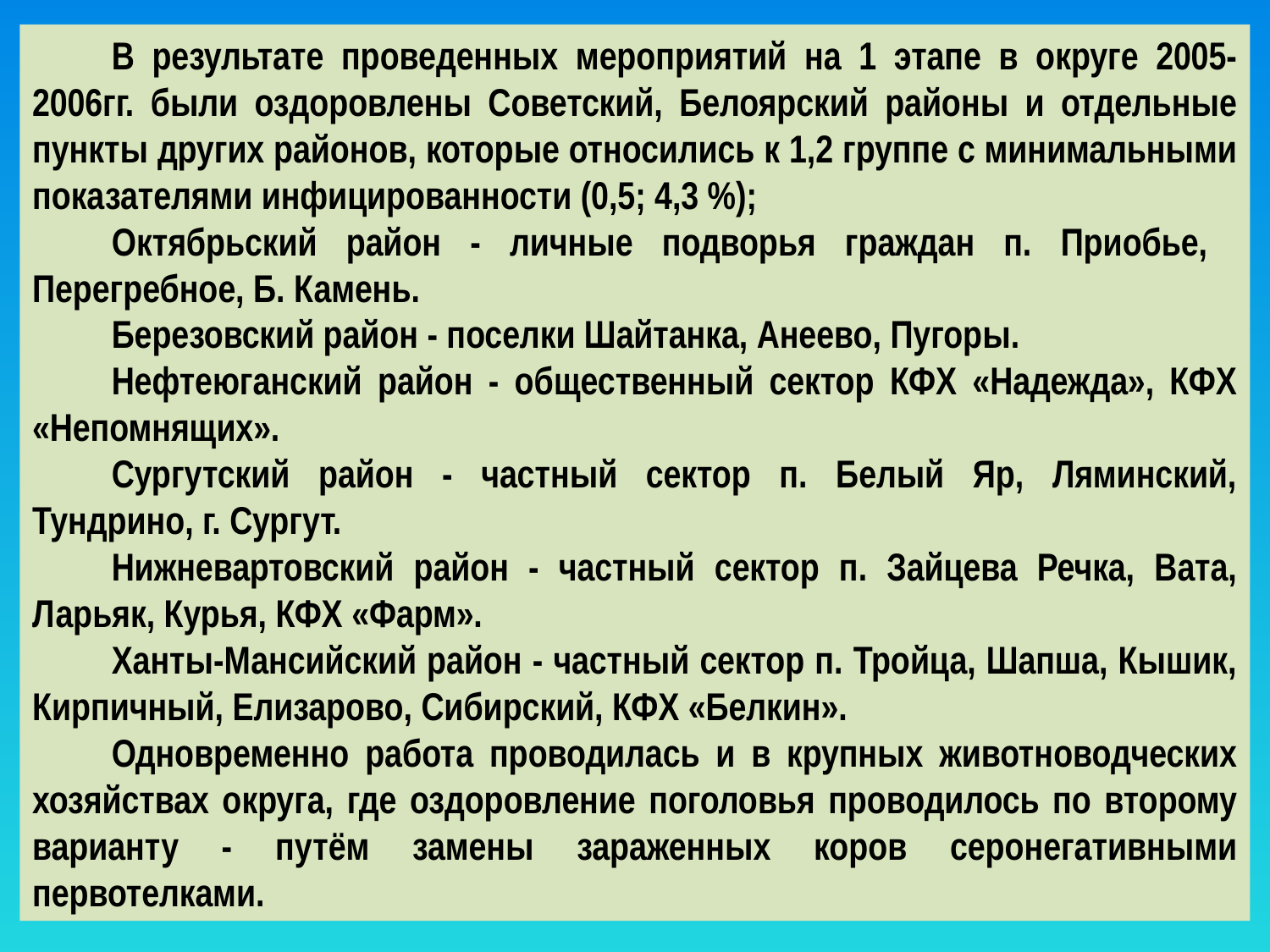

В результате проведенных мероприятий на 1 этапе в округе 2005-2006гг. были оздоровлены Советский, Белоярский районы и отдельные пункты других районов, которые относились к 1,2 группе с минимальными показателями инфицированности (0,5; 4,3 %);
Октябрьский район - личные подворья граждан п. Приобье,  Перегребное, Б. Камень.
Березовский район - поселки Шайтанка, Анеево, Пугоры.
Нефтеюганский район - общественный сектор КФХ «Надежда», КФХ «Непомнящих».
Сургутский район - частный сектор п. Белый Яр, Ляминский, Тундрино, г. Сургут.
Нижневартовский район - частный сектор п. Зайцева Речка, Вата, Ларьяк, Курья, КФХ «Фарм».
Ханты-Мансийский район - частный сектор п. Тройца, Шапша, Кышик, Кирпичный, Елизарово, Сибирский, КФХ «Белкин».
Одновременно работа проводилась и в крупных животноводческих хозяйствах округа, где оздоровление поголовья проводилось по второму варианту - путём замены зараженных коров серонегативными первотелками.